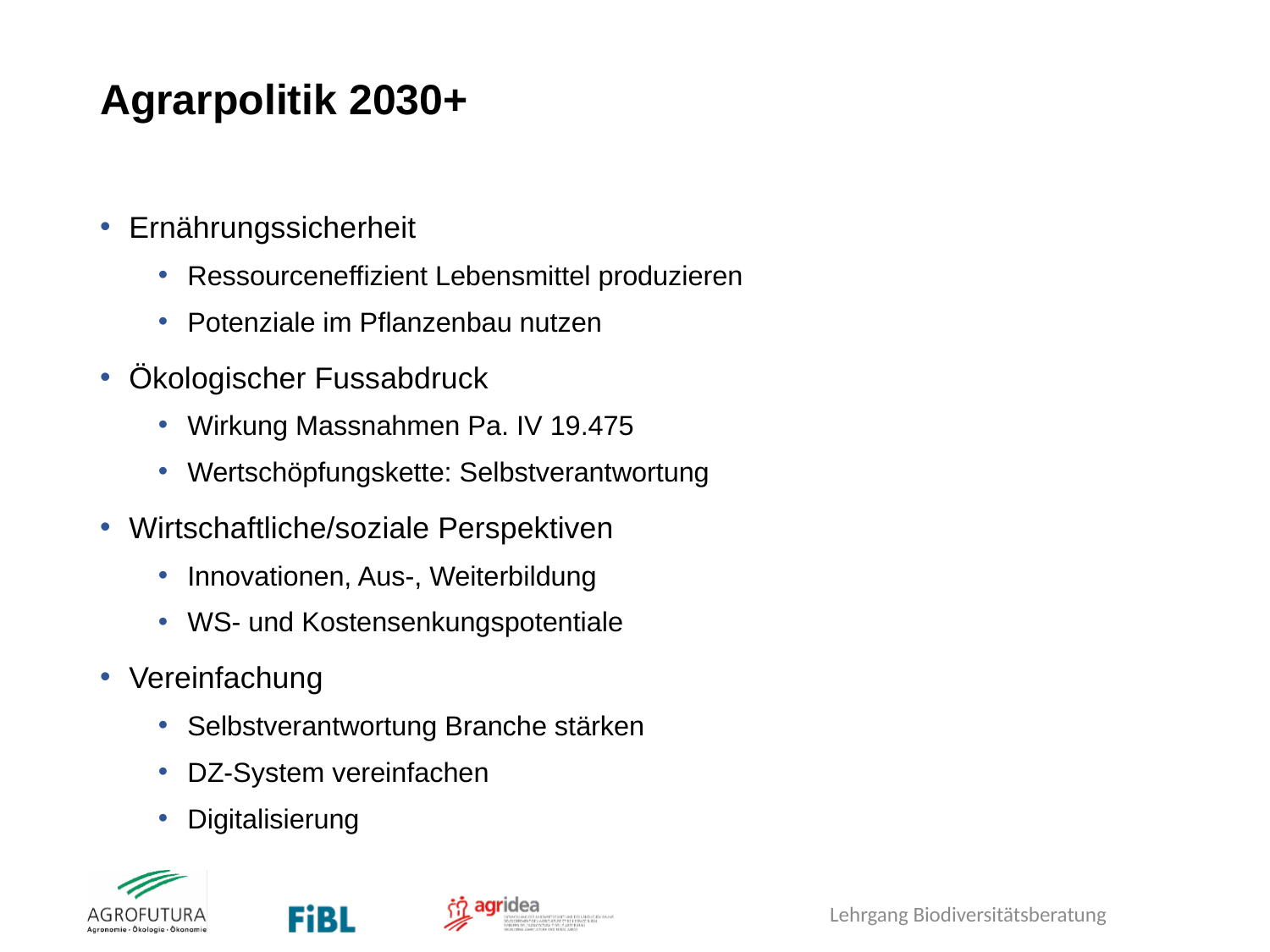

# Agrarpolitik 2030+
Ernährungssicherheit
Ressourceneffizient Lebensmittel produzieren
Potenziale im Pflanzenbau nutzen
Ökologischer Fussabdruck
Wirkung Massnahmen Pa. IV 19.475
Wertschöpfungskette: Selbstverantwortung
Wirtschaftliche/soziale Perspektiven
Innovationen, Aus-, Weiterbildung
WS- und Kostensenkungspotentiale
Vereinfachung
Selbstverantwortung Branche stärken
DZ-System vereinfachen
Digitalisierung
Lehrgang Biodiversitätsberatung